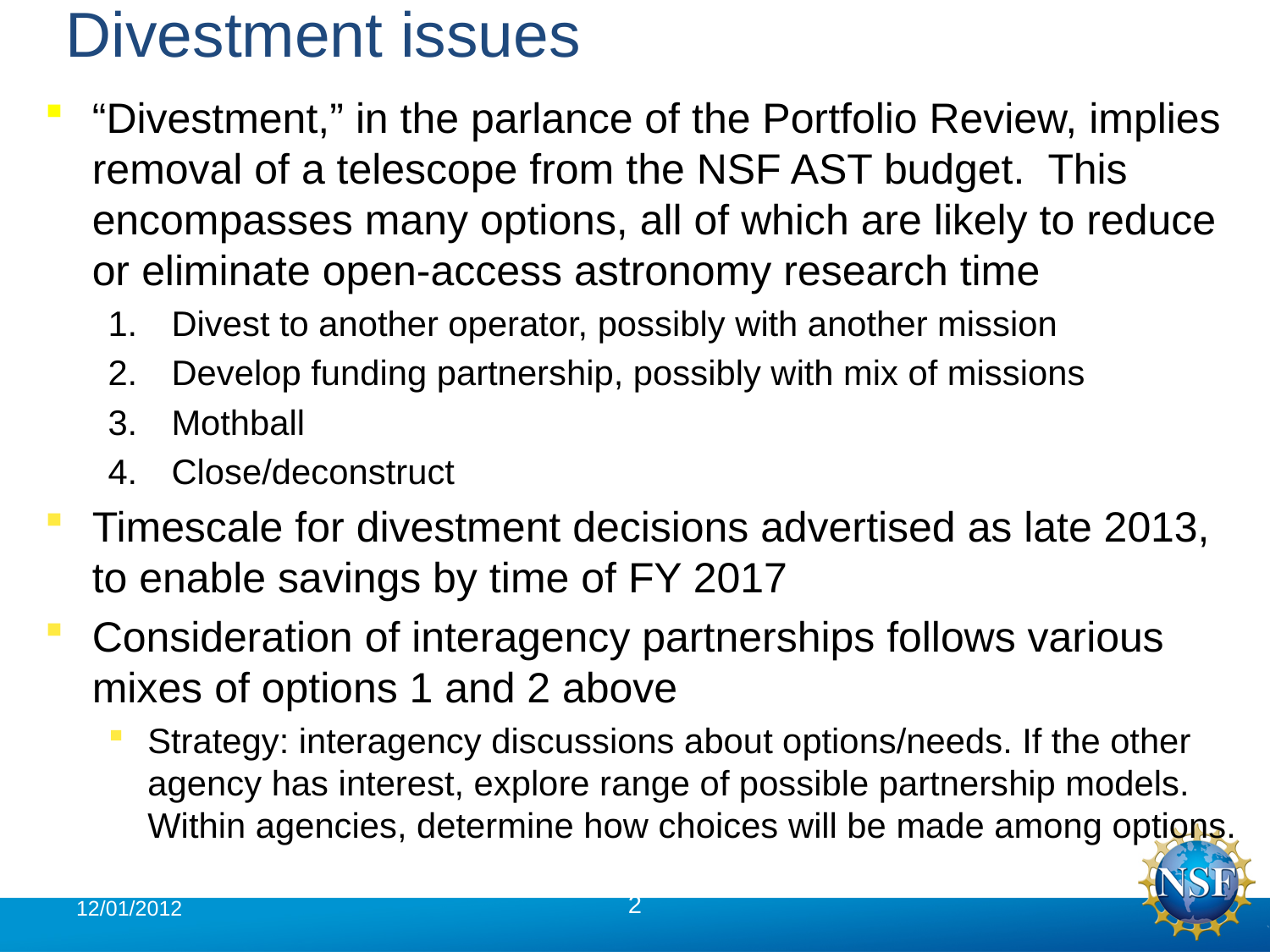

# Divestment issues
“Divestment,” in the parlance of the Portfolio Review, implies removal of a telescope from the NSF AST budget.  This encompasses many options, all of which are likely to reduce or eliminate open-access astronomy research time
Divest to another operator, possibly with another mission
Develop funding partnership, possibly with mix of missions
Mothball
Close/deconstruct
Timescale for divestment decisions advertised as late 2013, to enable savings by time of FY 2017
Consideration of interagency partnerships follows various mixes of options 1 and 2 above
Strategy: interagency discussions about options/needs. If the other agency has interest, explore range of possible partnership models. Within agencies, determine how choices will be made among options.
12/01/2012
2